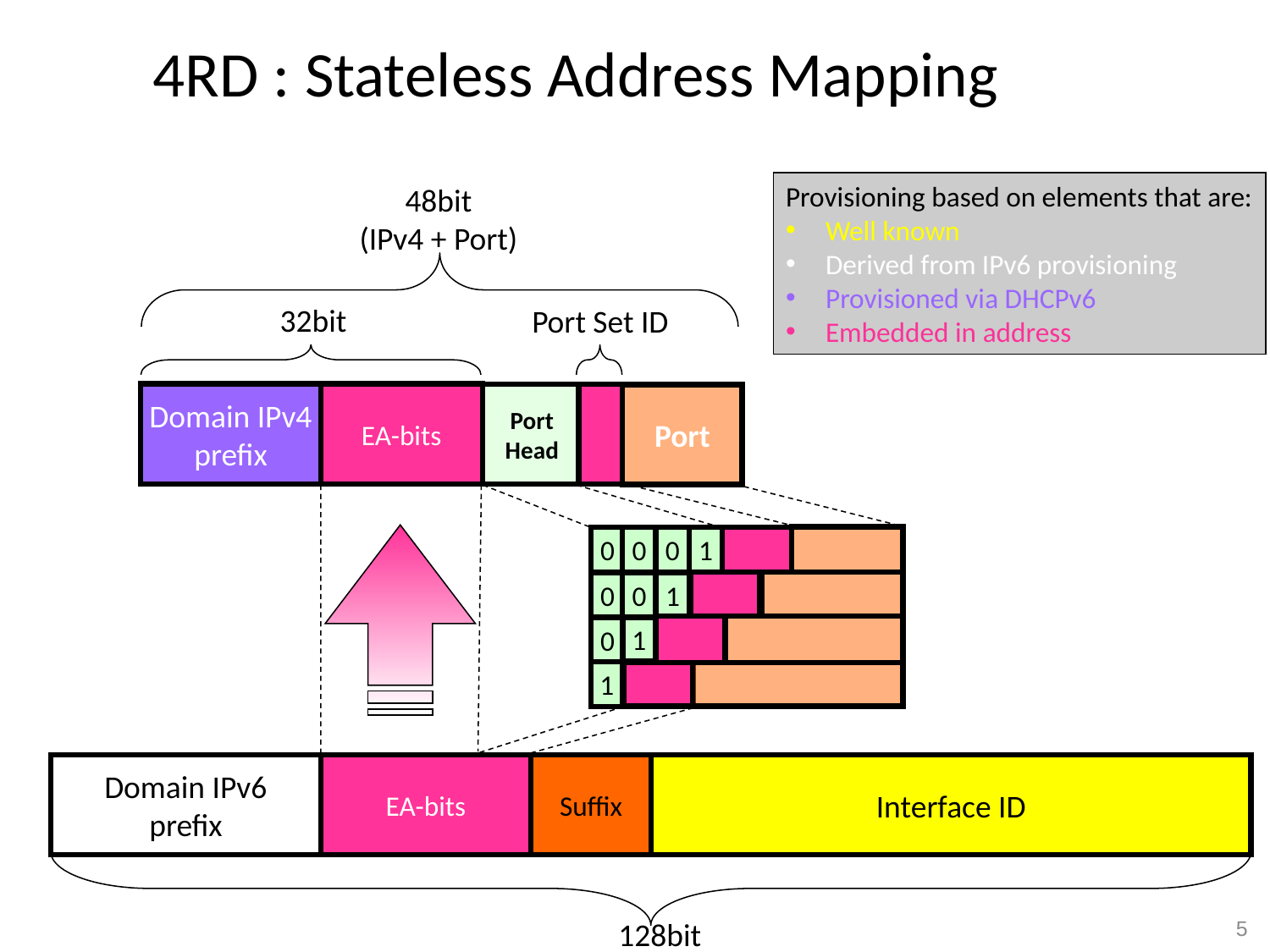

# 4RD : Stateless Address Mapping
Provisioning based on elements that are:
Well known
Derived from IPv6 provisioning
Provisioned via DHCPv6
Embedded in address
48bit
(IPv4 + Port)

32bit
Port Set ID

Domain IPv4
prefix
EA-bits

Port
Head
Port

0
0
0
1

0
0
1

0
1
1

Domain IPv6
prefix
EA-bits
Suffix
Interface ID
128bit
5